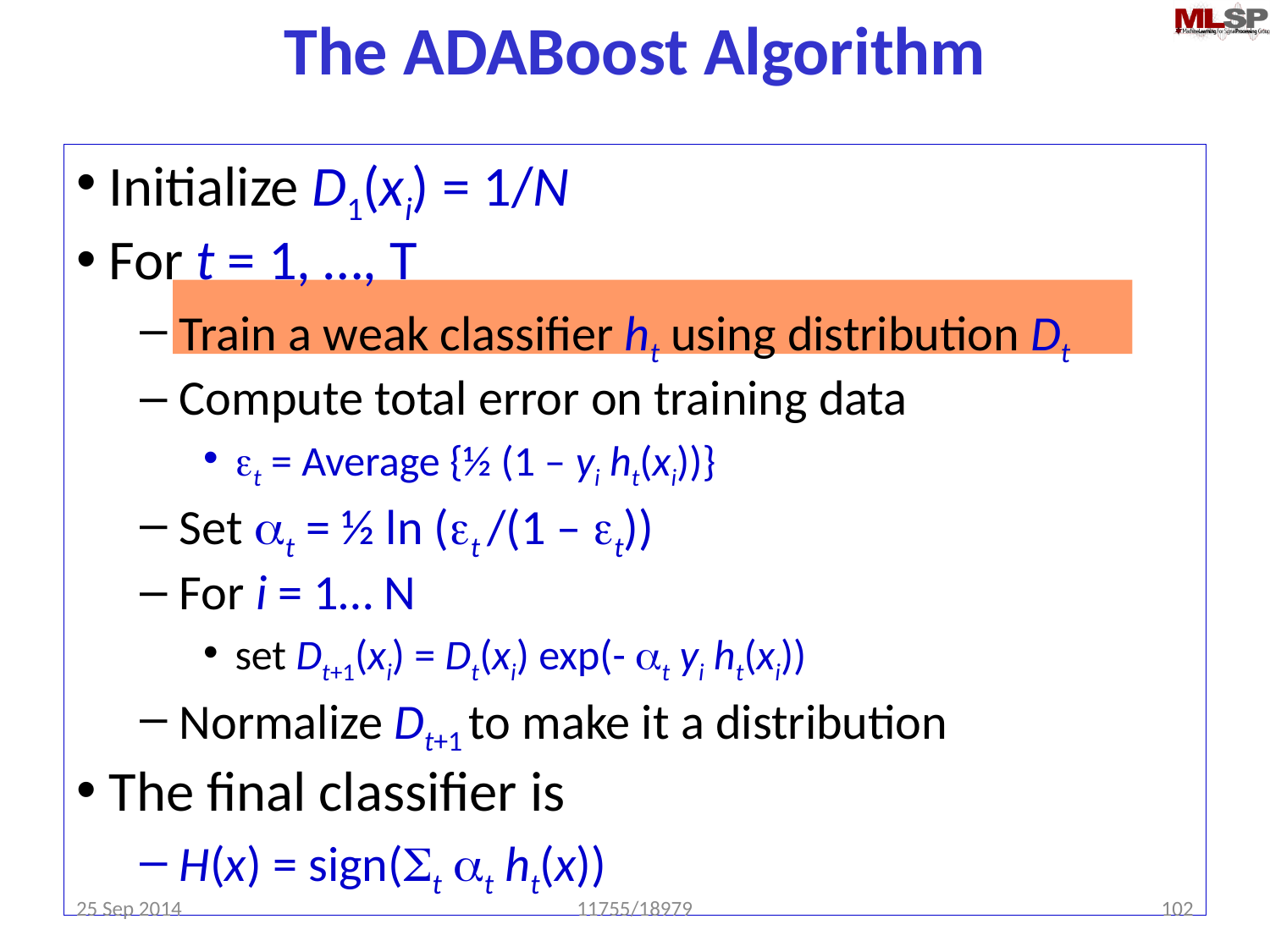

# The ADABoost Algorithm
Initialize D1(xi) = 1/N
For t = 1, …, T
Train a weak classifier ht using distribution Dt
Compute total error on training data
εt = Average {½ (1 – yi ht(xi))}
Set αt = ½ ln (εt /(1 – εt))
For i = 1… N
set Dt+1(xi) = Dt(xi) exp(- αt yi ht(xi))
Normalize Dt+1 to make it a distribution
The final classifier is
H(x) = sign(Σt αt ht(x))

25 Sep 2014
11755/18979
102